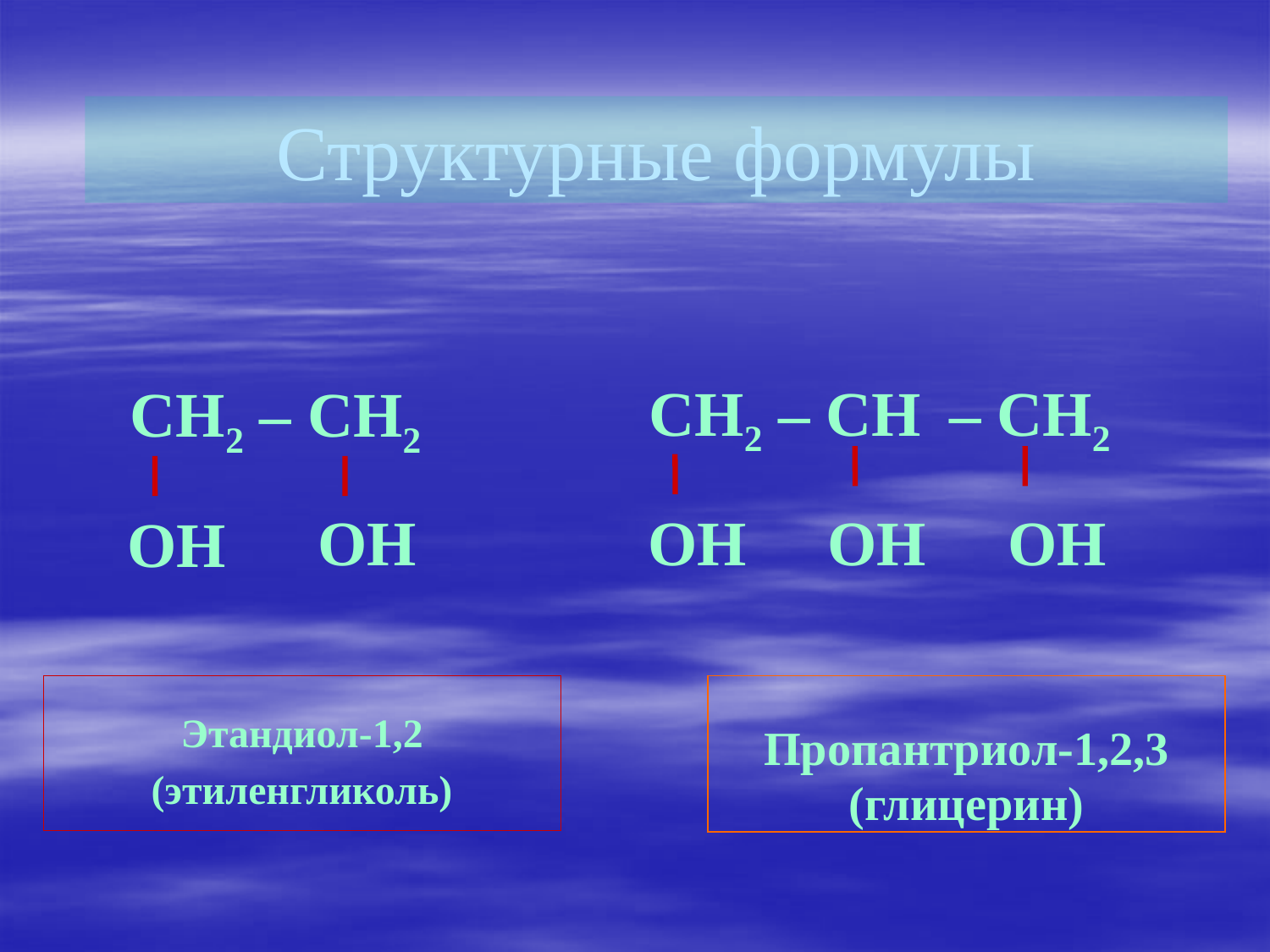

# Структурные формулы
СН2 – СН
– СН2

ОН
ОН
ОН
СН2 – СН2

ОН
ОН

Этандиол-1,2
(этиленгликоль)

Пропантриол-1,2,3
(глицерин)